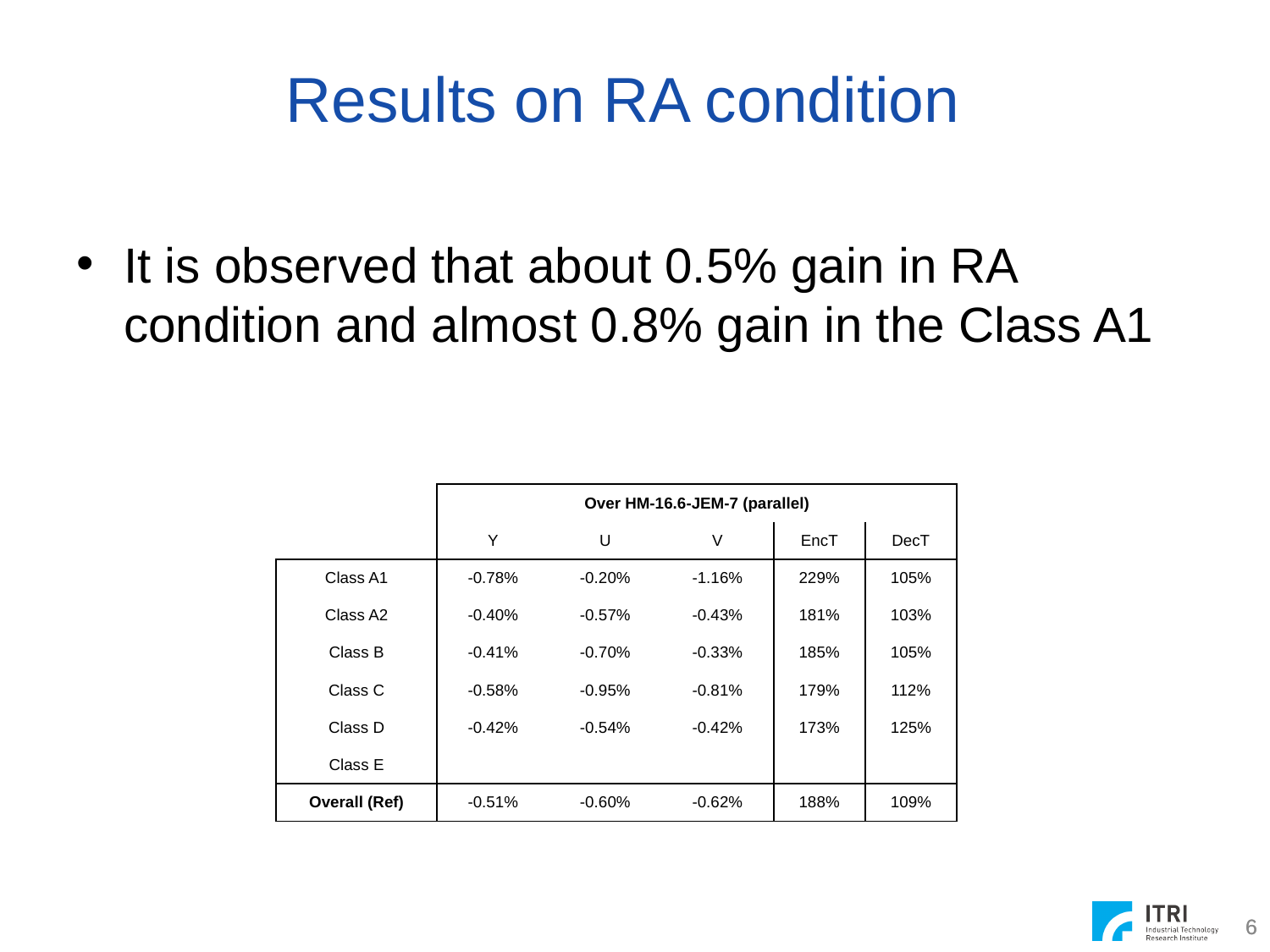

# Results on RA condition
It is observed that about 0.5% gain in RA condition and almost 0.8% gain in the Class A1

|  | Over HM-16.6-JEM-7 (parallel) |  |  |  |  |
| --- | --- | --- | --- | --- | --- |
|  | Y | U | V | EncT | DecT |
| Class A1 | -0.78% | -0.20% | -1.16% | 229% | 105% |
| Class A2 | -0.40% | -0.57% | -0.43% | 181% | 103% |
| Class B | -0.41% | -0.70% | -0.33% | 185% | 105% |
| Class C | -0.58% | -0.95% | -0.81% | 179% | 112% |
| Class D | -0.42% | -0.54% | -0.42% | 173% | 125% |
| Class E |  |  |  |  |  |
| Overall (Ref) | -0.51% | -0.60% | -0.62% | 188% | 109% |
6